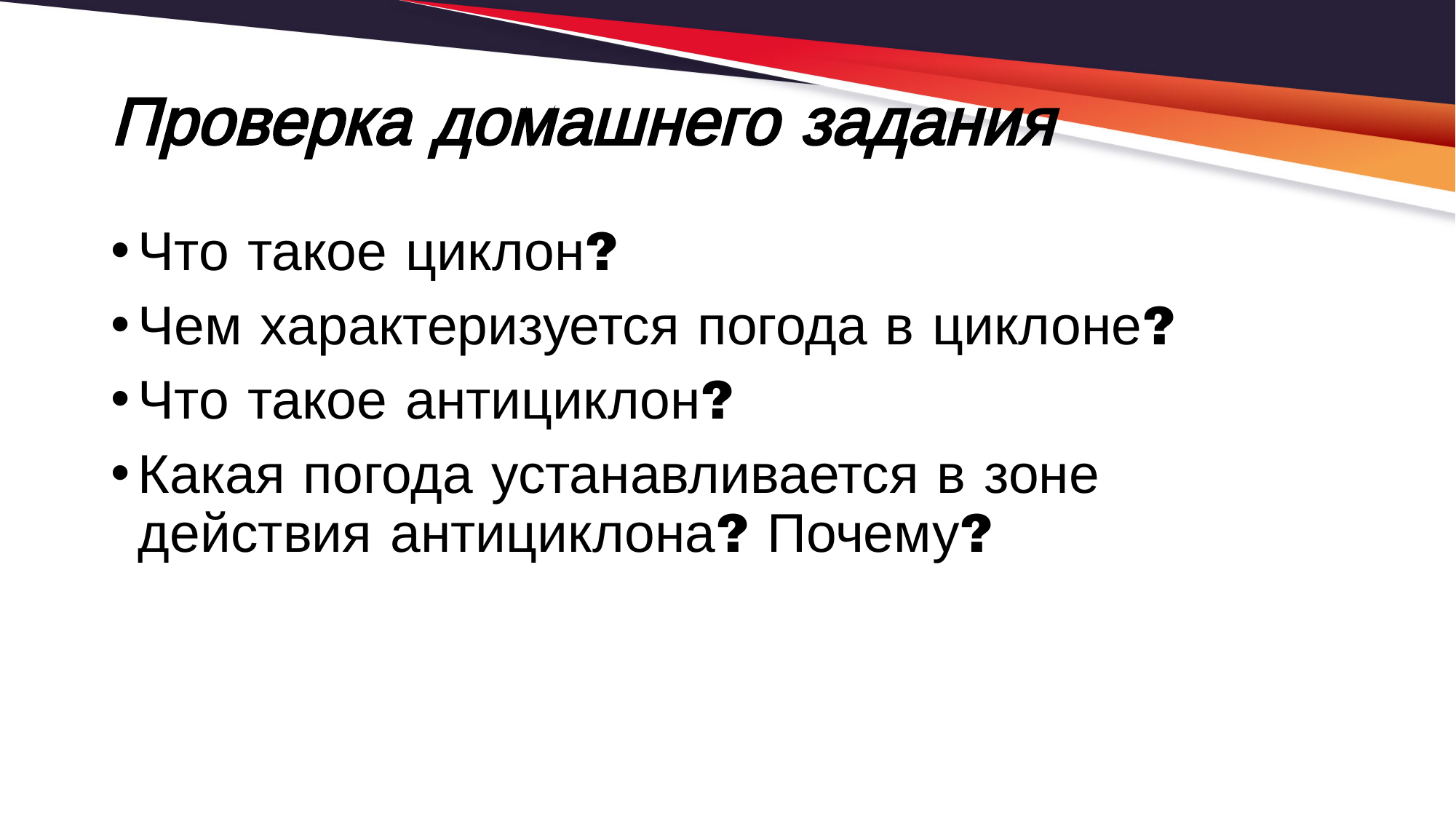

# Проверка домашнего задания
Что такое циклон?
Чем характеризуется погода в циклоне?
Что такое антициклон?
Какая погода устанавливается в зоне действия антициклона? Почему?